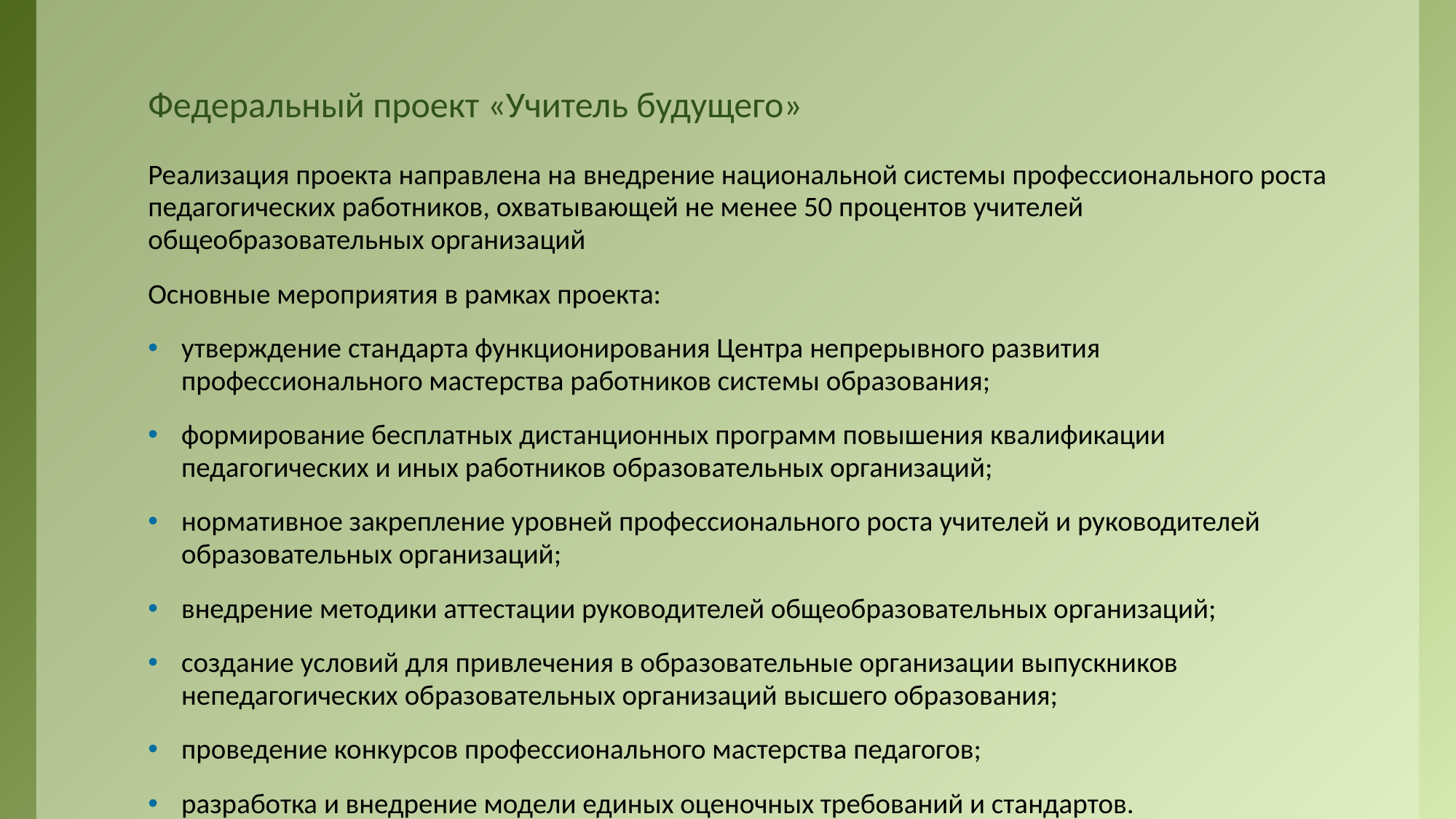

# Федеральный проект «Учитель будущего»
Реализация проекта направлена на внедрение национальной системы профессионального роста педагогических работников, охватывающей не менее 50 процентов учителей общеобразовательных организаций
Основные мероприятия в рамках проекта:
утверждение стандарта функционирования Центра непрерывного развития профессионального мастерства работников системы образования;
формирование бесплатных дистанционных программ повышения квалификации педагогических и иных работников образовательных организаций;
нормативное закрепление уровней профессионального роста учителей и руководителей образовательных организаций;
внедрение методики аттестации руководителей общеобразовательных организаций;
создание условий для привлечения в образовательные организации выпускников непедагогических образовательных организаций высшего образования;
проведение конкурсов профессионального мастерства педагогов;
разработка и внедрение модели единых оценочных требований и стандартов.